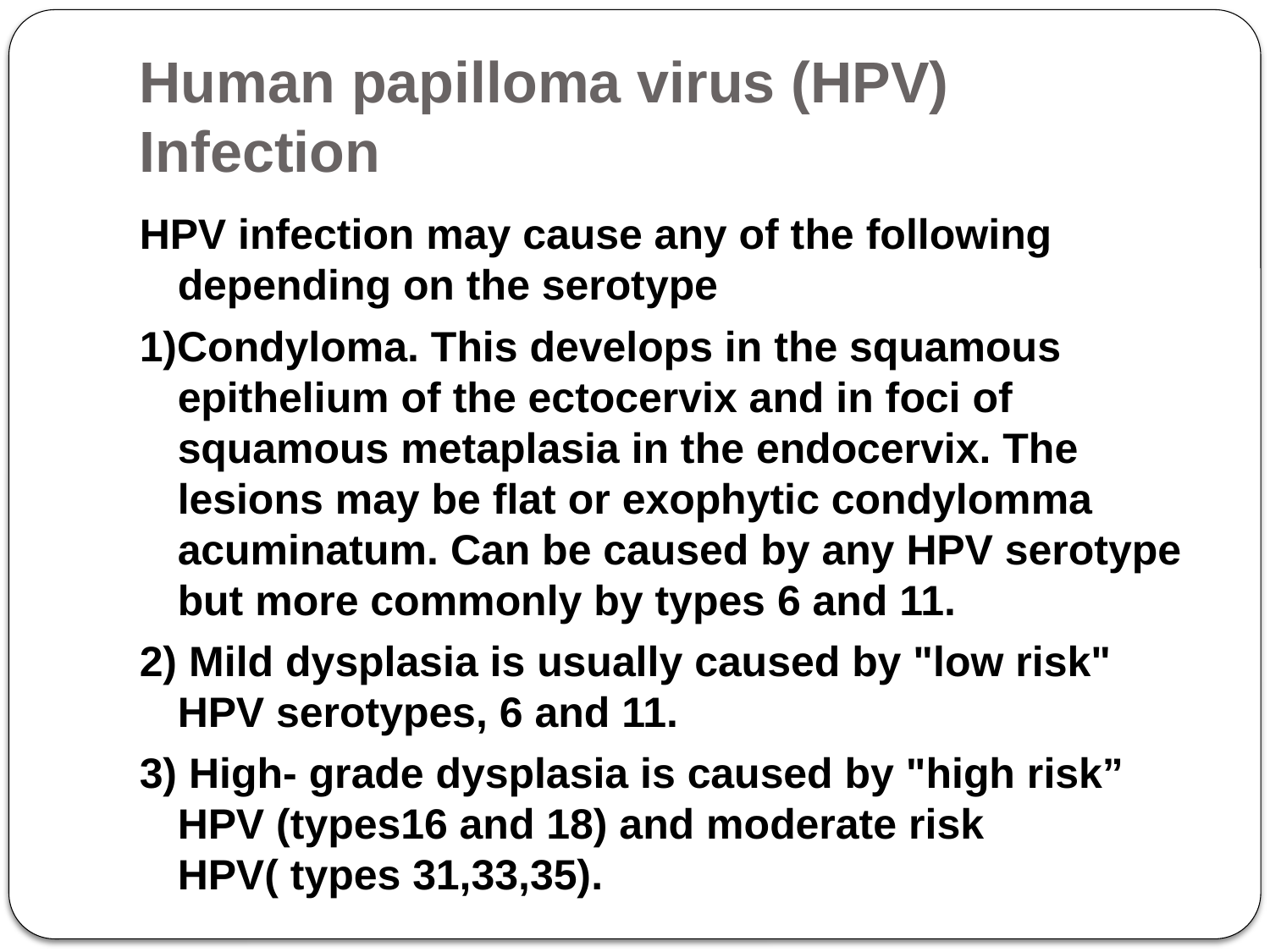

# Human papilloma virus (HPV) Infection
HPV infection may cause any of the following depending on the serotype
1)Condyloma. This develops in the squamous epithelium of the ectocervix and in foci of squamous metaplasia in the endocervix. The lesions may be flat or exophytic condylomma acuminatum. Can be caused by any HPV serotype but more commonly by types 6 and 11.
2) Mild dysplasia is usually caused by "low risk" HPV serotypes, 6 and 11.
3) High- grade dysplasia is caused by "high risk” HPV (types16 and 18) and moderate risk HPV( types 31,33,35).